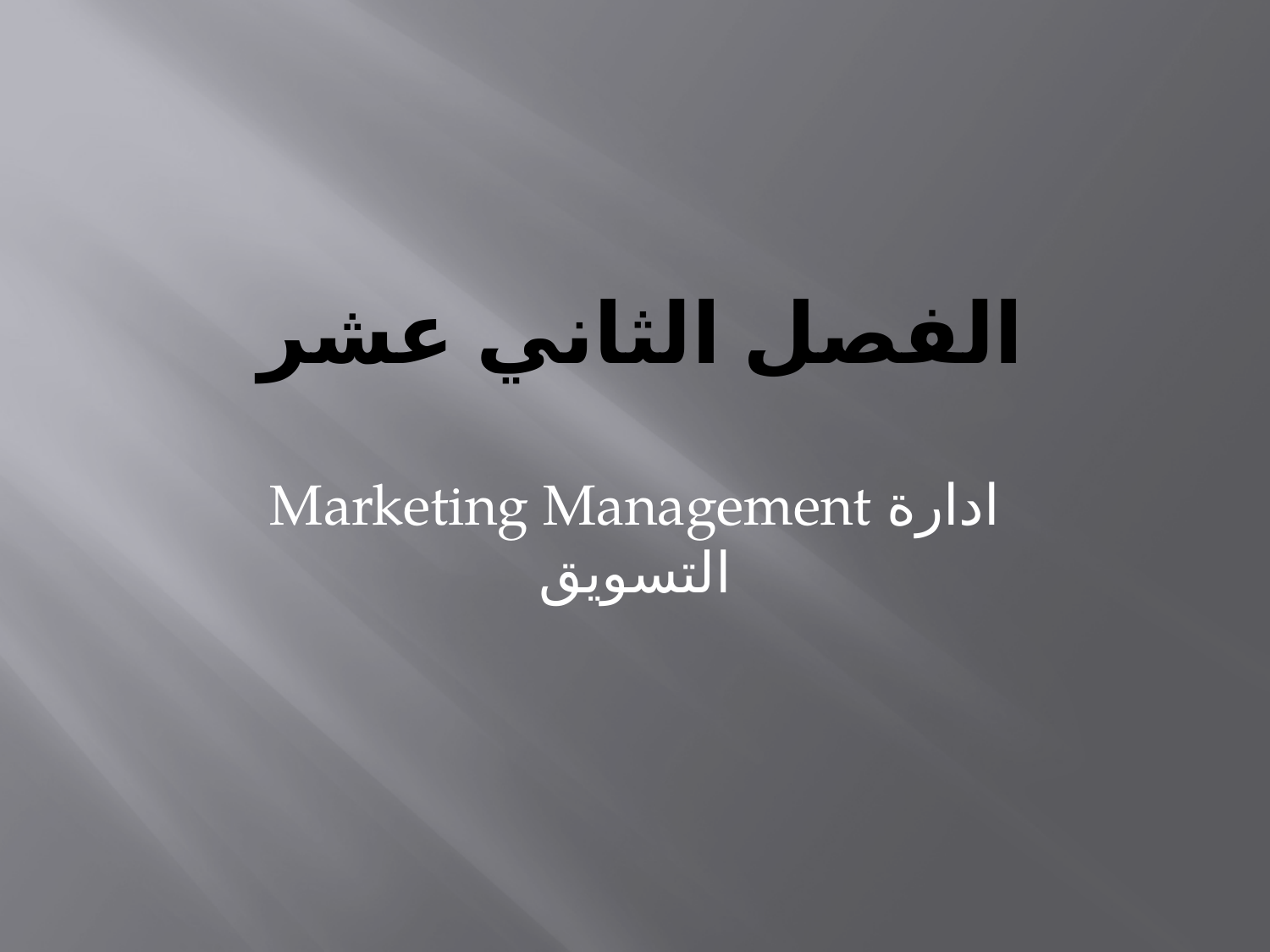

# الفصل الثاني عشر
Marketing Management ادارة التسويق